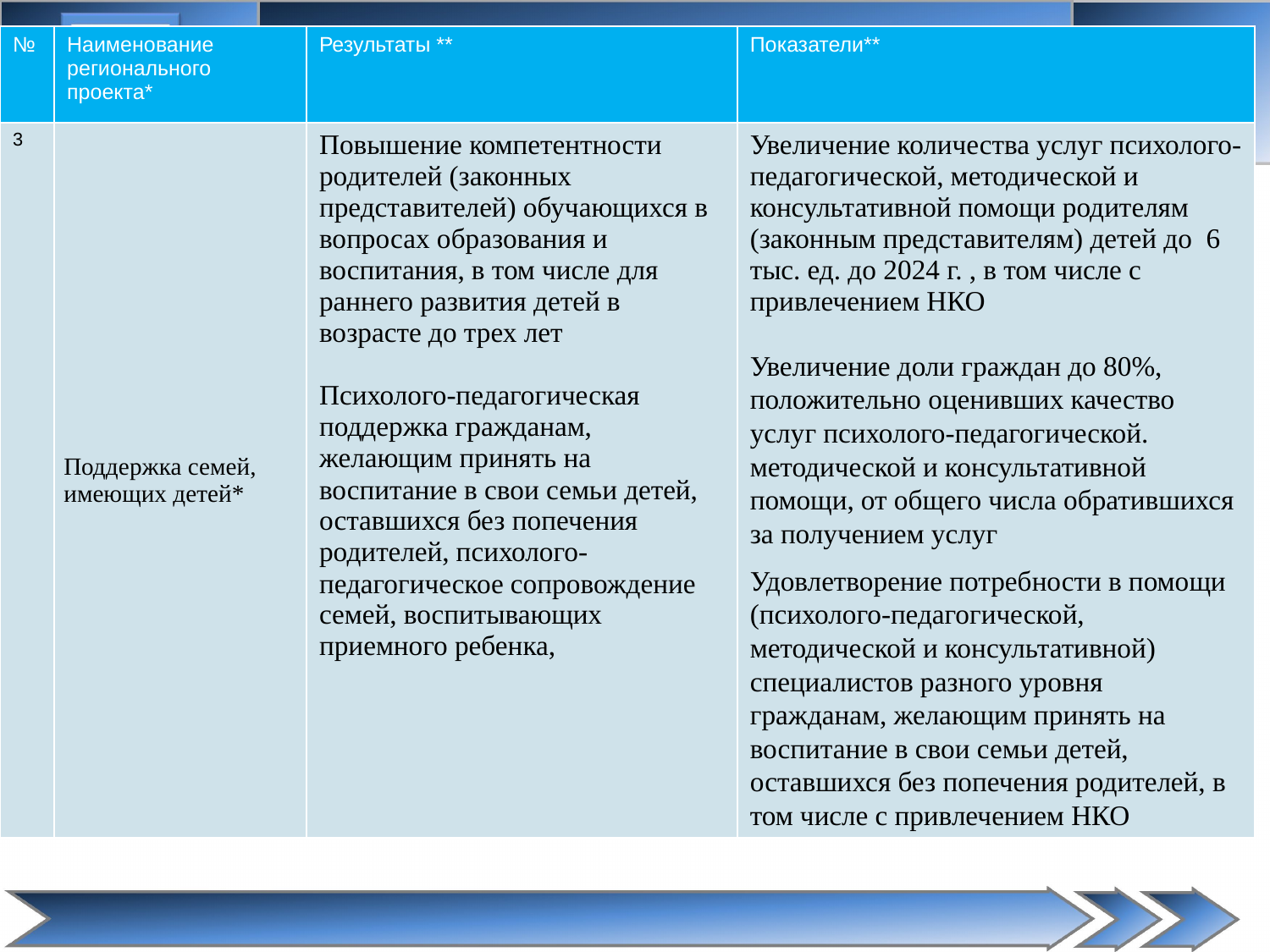

| № | Наименование регионального проекта\* | Результаты \*\* | Показатели\*\* |
| --- | --- | --- | --- |
| 3 | Поддержка семей, имеющих детей\* | Повышение компетентности родителей (законных представителей) обучающихся в вопросах образования и воспитания, в том числе для раннего развития детей в возрасте до трех лет   Психолого-педагогическая поддержка гражданам, желающим принять на воспитание в свои семьи детей, оставшихся без попечения родителей, психолого-педагогическое сопровождение семей, воспитывающих приемного ребенка, | Увеличение количества услуг психолого-педагогической, методической и консультативной помощи родителям (законным представителям) детей до 6 тыс. ед. до 2024 г. , в том числе с привлечением НКО Увеличение доли граждан до 80%, положительно оценивших качество услуг психолого-педагогической. методической и консультативной помощи, от общего числа обратившихся за получением услуг Удовлетворение потребности в помощи (психолого-педагогической, методической и консультативной) специалистов разного уровня гражданам, желающим принять на воспитание в свои семьи детей, оставшихся без попечения родителей, в том числе с привлечением НКО |